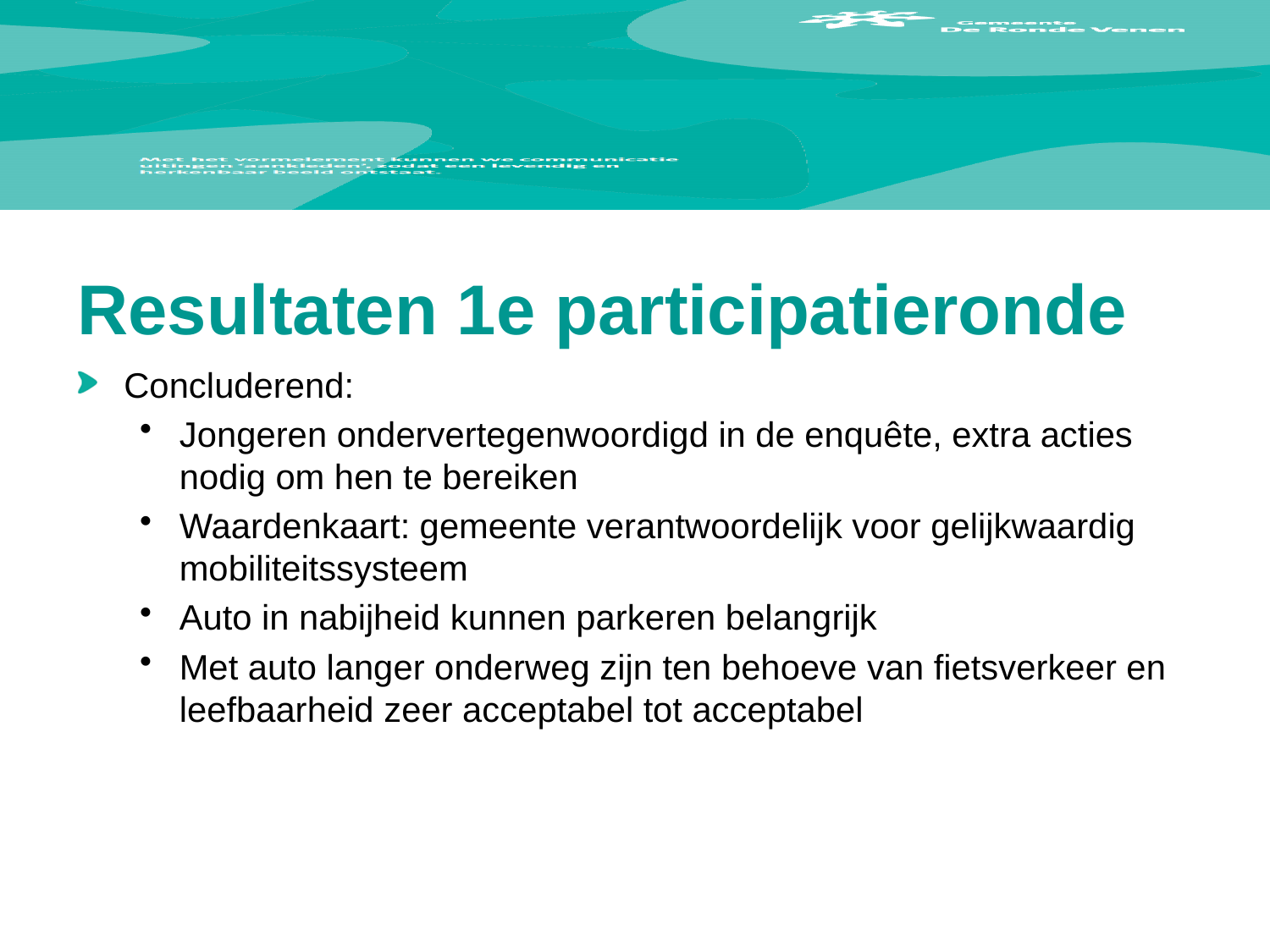

# Resultaten 1e participatieronde
Concluderend:
Jongeren ondervertegenwoordigd in de enquête, extra acties nodig om hen te bereiken
Waardenkaart: gemeente verantwoordelijk voor gelijkwaardig mobiliteitssysteem
Auto in nabijheid kunnen parkeren belangrijk
Met auto langer onderweg zijn ten behoeve van fietsverkeer en leefbaarheid zeer acceptabel tot acceptabel